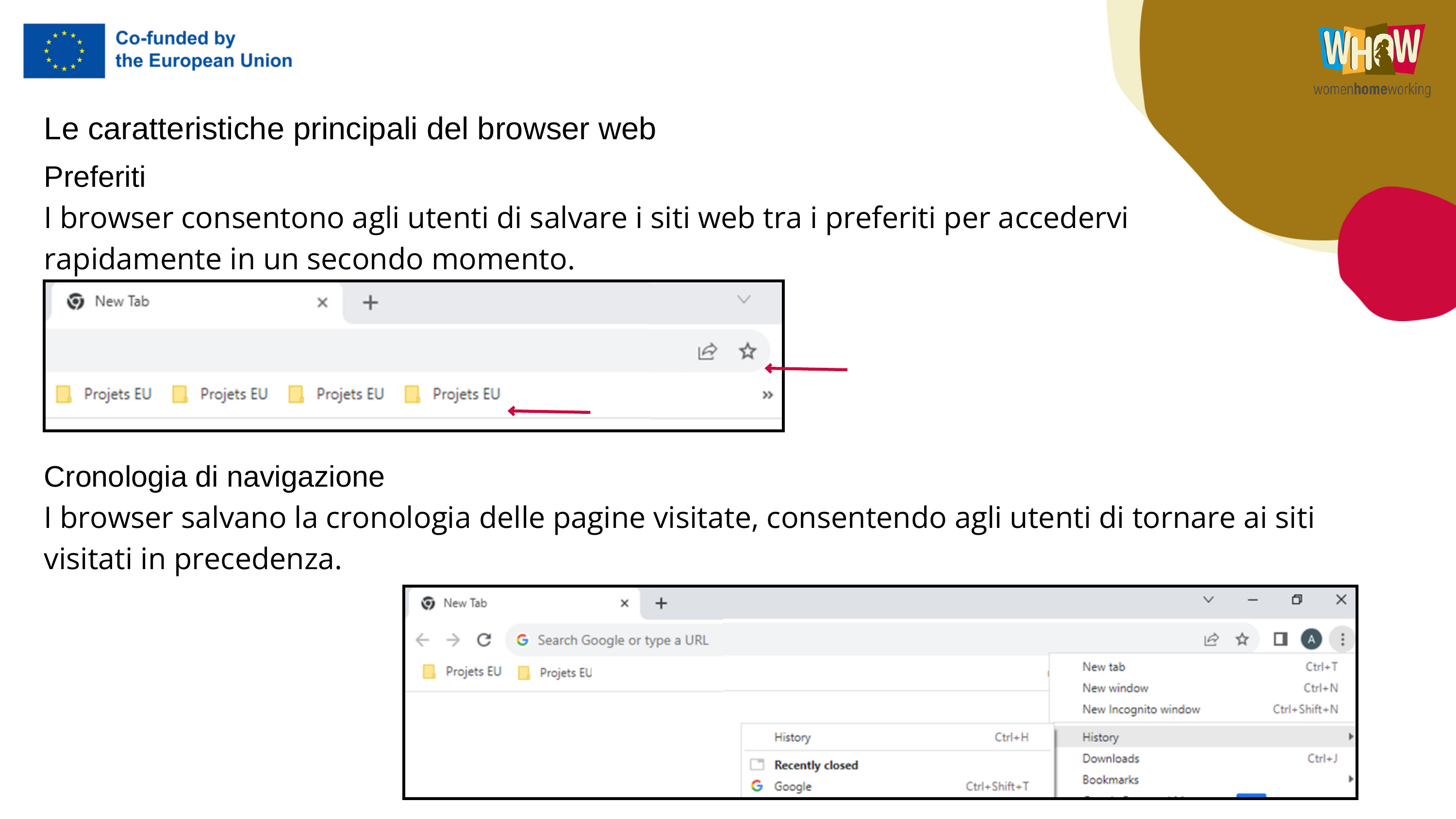

Le caratteristiche principali del browser web
Preferiti
I browser consentono agli utenti di salvare i siti web tra i preferiti per accedervi rapidamente in un secondo momento.

Cronologia di navigazione
I browser salvano la cronologia delle pagine visitate, consentendo agli utenti di tornare ai siti visitati in precedenza.